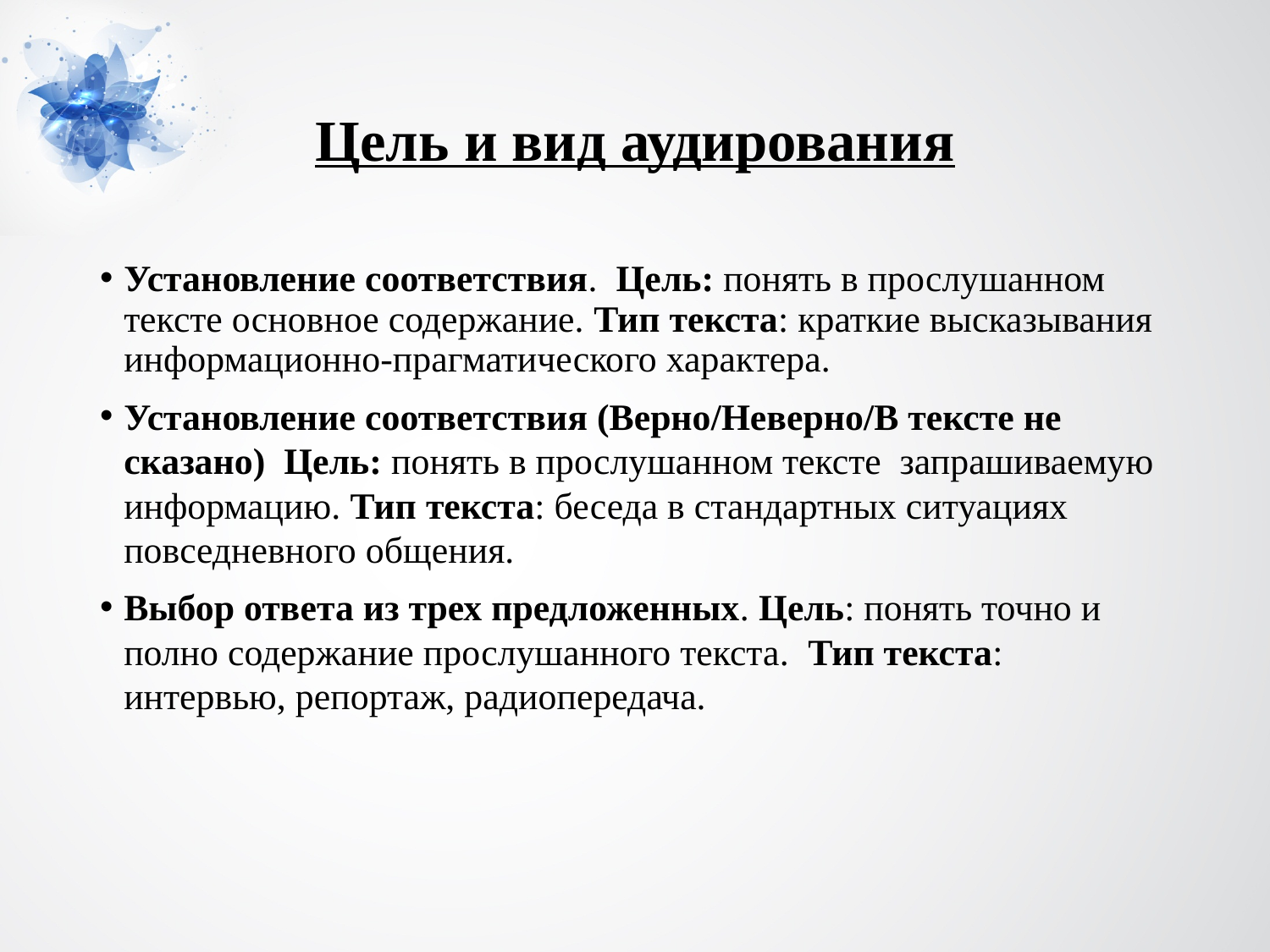

# Цель и вид аудирования
Установление соответствия.  Цель: понять в прослушанном  тексте основное содержание. Тип текста: краткие высказывания информационно-прагматического характера.
Установление соответствия (Верно/Неверно/В тексте не сказано)  Цель: понять в прослушанном тексте  запрашиваемую информацию. Тип текста: беседа в стандартных ситуациях повседневного общения.
Выбор ответа из трех предложенных. Цель: понять точно и полно содержание прослушанного текста.  Тип текста: интервью, репортаж, радиопередача.